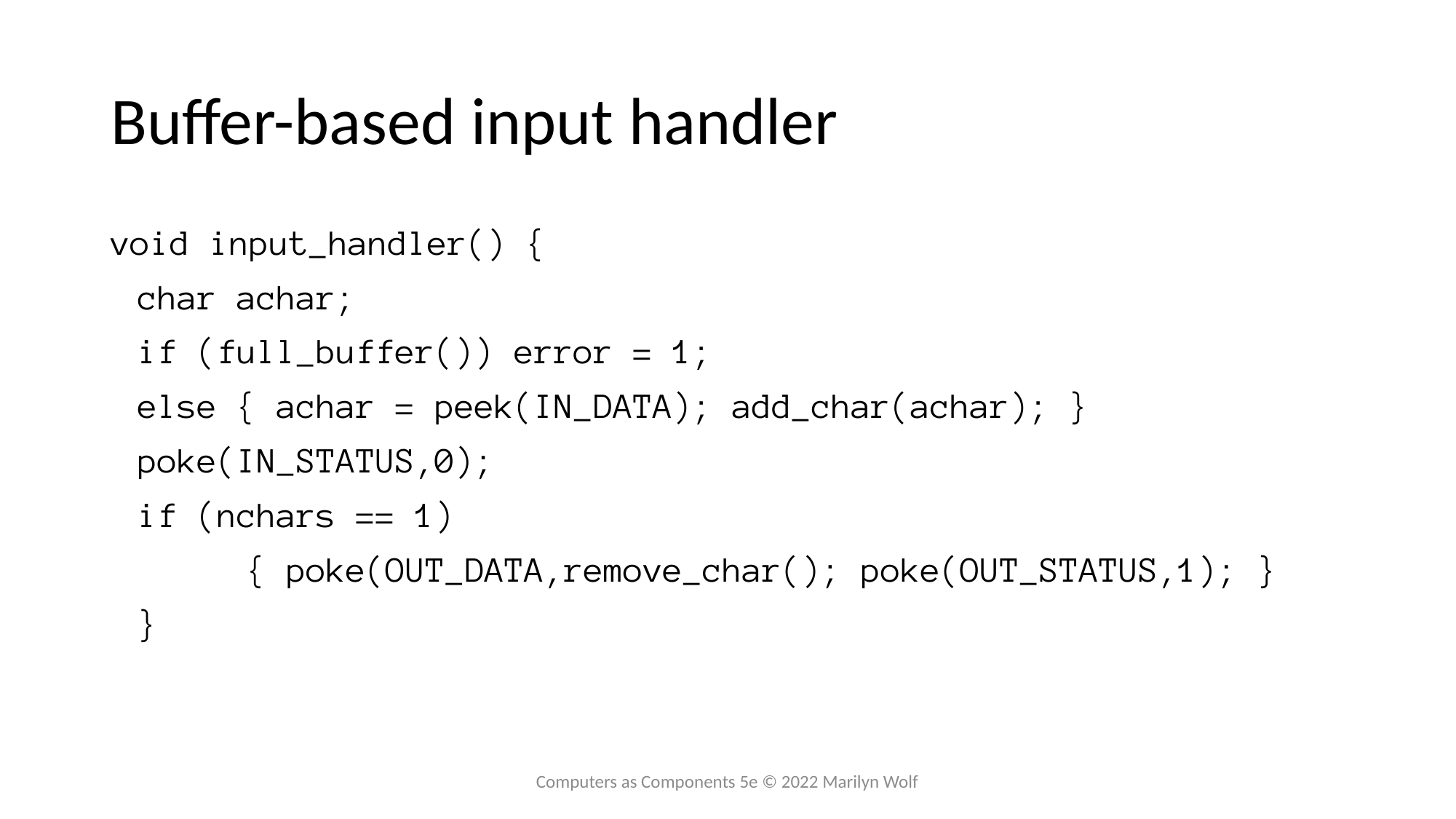

# Buffer-based input handler
void input_handler() {
	char achar;
	if (full_buffer()) error = 1;
	else { achar = peek(IN_DATA); add_char(achar); }
	poke(IN_STATUS,0);
	if (nchars == 1)
		{ poke(OUT_DATA,remove_char(); poke(OUT_STATUS,1); }
	}
Computers as Components 5e © 2022 Marilyn Wolf